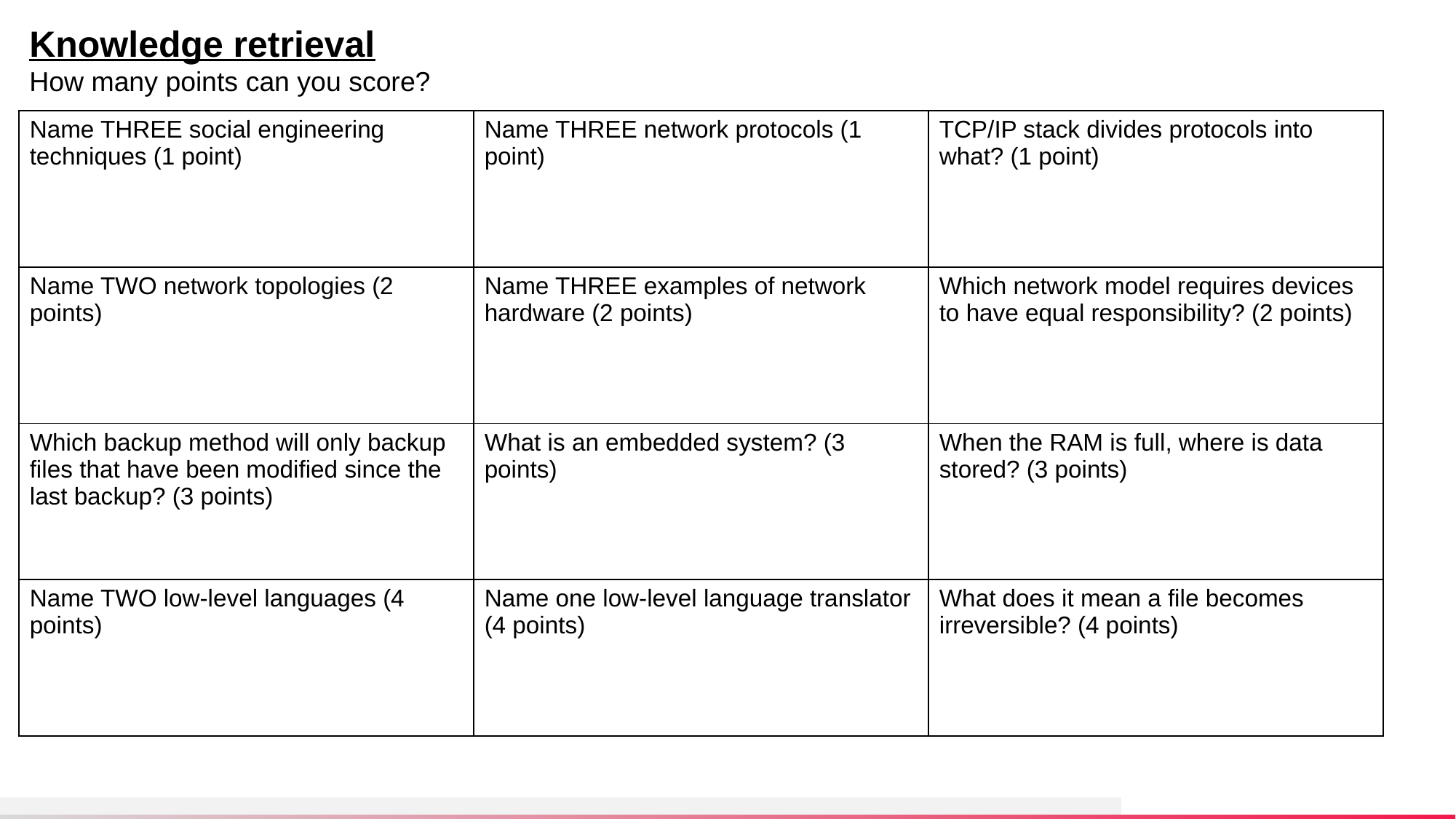

Knowledge retrieval
How many points can you score?
| Name THREE social engineering techniques (1 point) | Name THREE network protocols (1 point) | TCP/IP stack divides protocols into what? (1 point) |
| --- | --- | --- |
| Name TWO network topologies (2 points) | Name THREE examples of network hardware (2 points) | Which network model requires devices to have equal responsibility? (2 points) |
| Which backup method will only backup files that have been modified since the last backup? (3 points) | What is an embedded system? (3 points) | When the RAM is full, where is data stored? (3 points) |
| Name TWO low-level languages (4 points) | Name one low-level language translator (4 points) | What does it mean a file becomes irreversible? (4 points) |